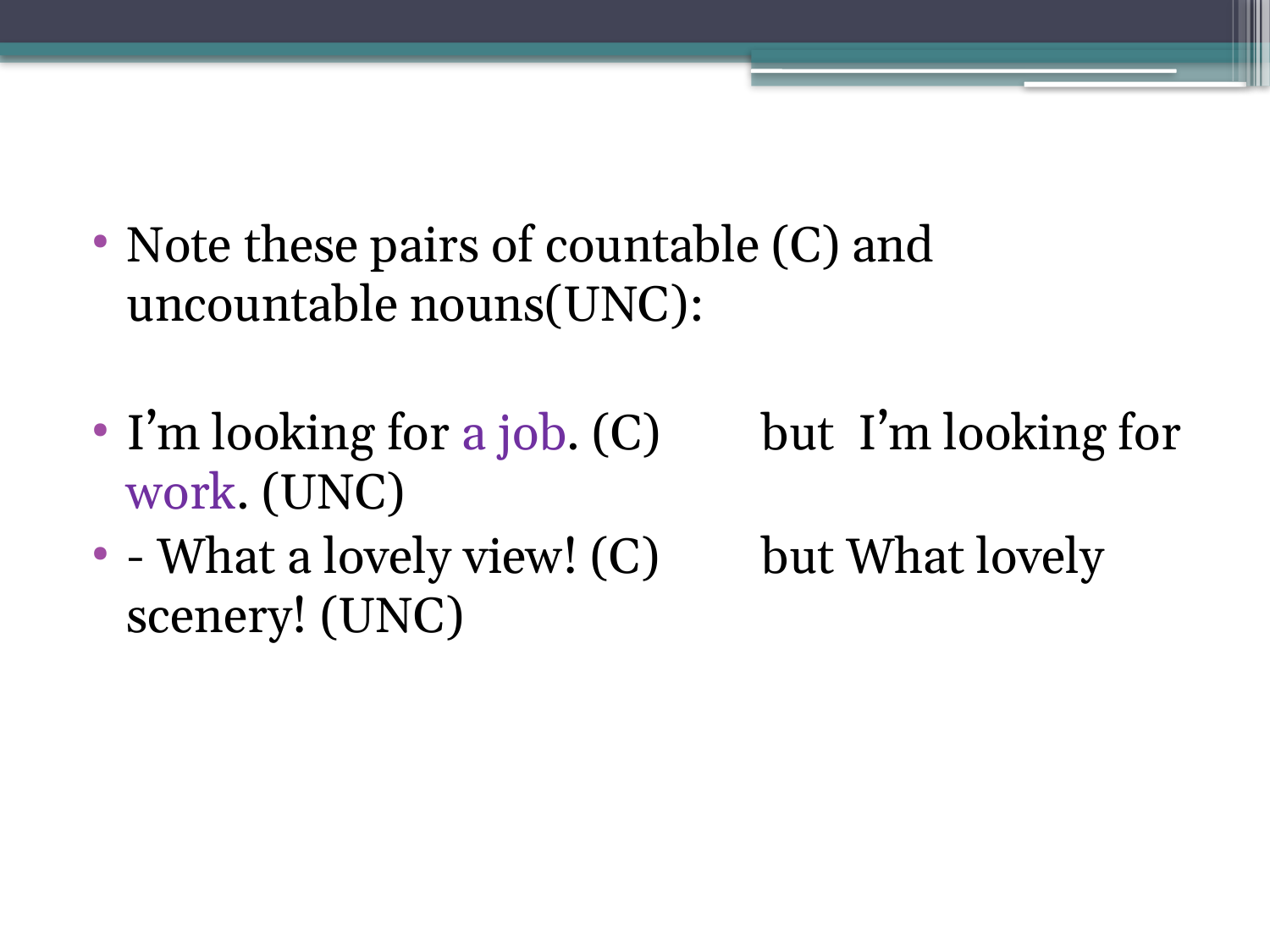

Note these pairs of countable (C) and uncountable nouns(UNC):

I’m looking for a job. (C) 	but  I’m looking for work. (UNC)
- What a lovely view! (C) 	but What lovely scenery! (UNC)